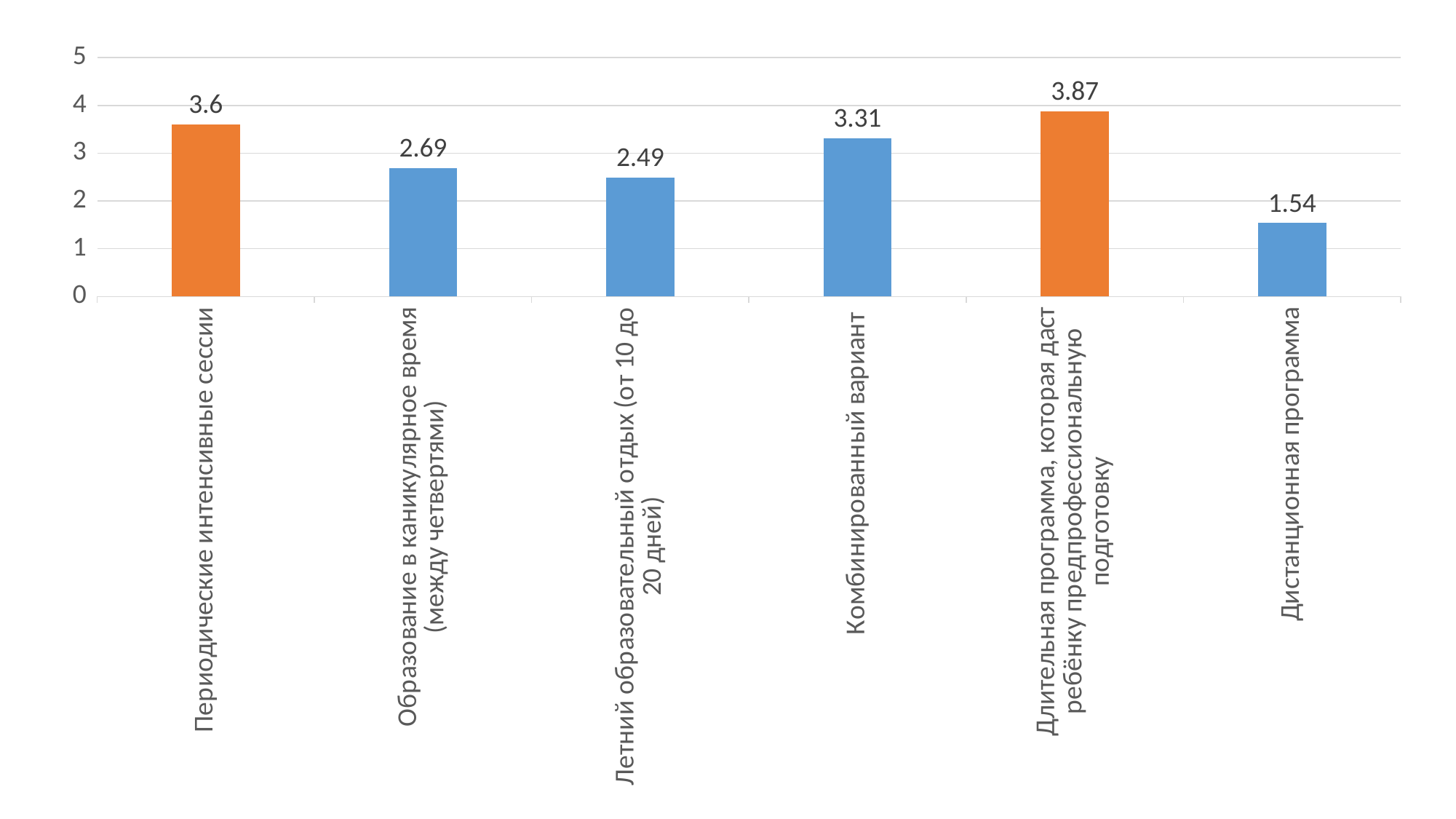

### Chart

| Category | Средняя оценка |
|---|---|
| Периодические интенсивные сессии | 3.6 |
| Образование в каникулярное время (между четвертями) | 2.69 |
| Летний образовательный отдых (от 10 до 20 дней) | 2.49 |
| Комбинированный вариант  | 3.31 |
| Длительная программа, которая даст ребёнку предпрофессиональную подготовку | 3.87 |
| Дистанционная программа | 1.54 |